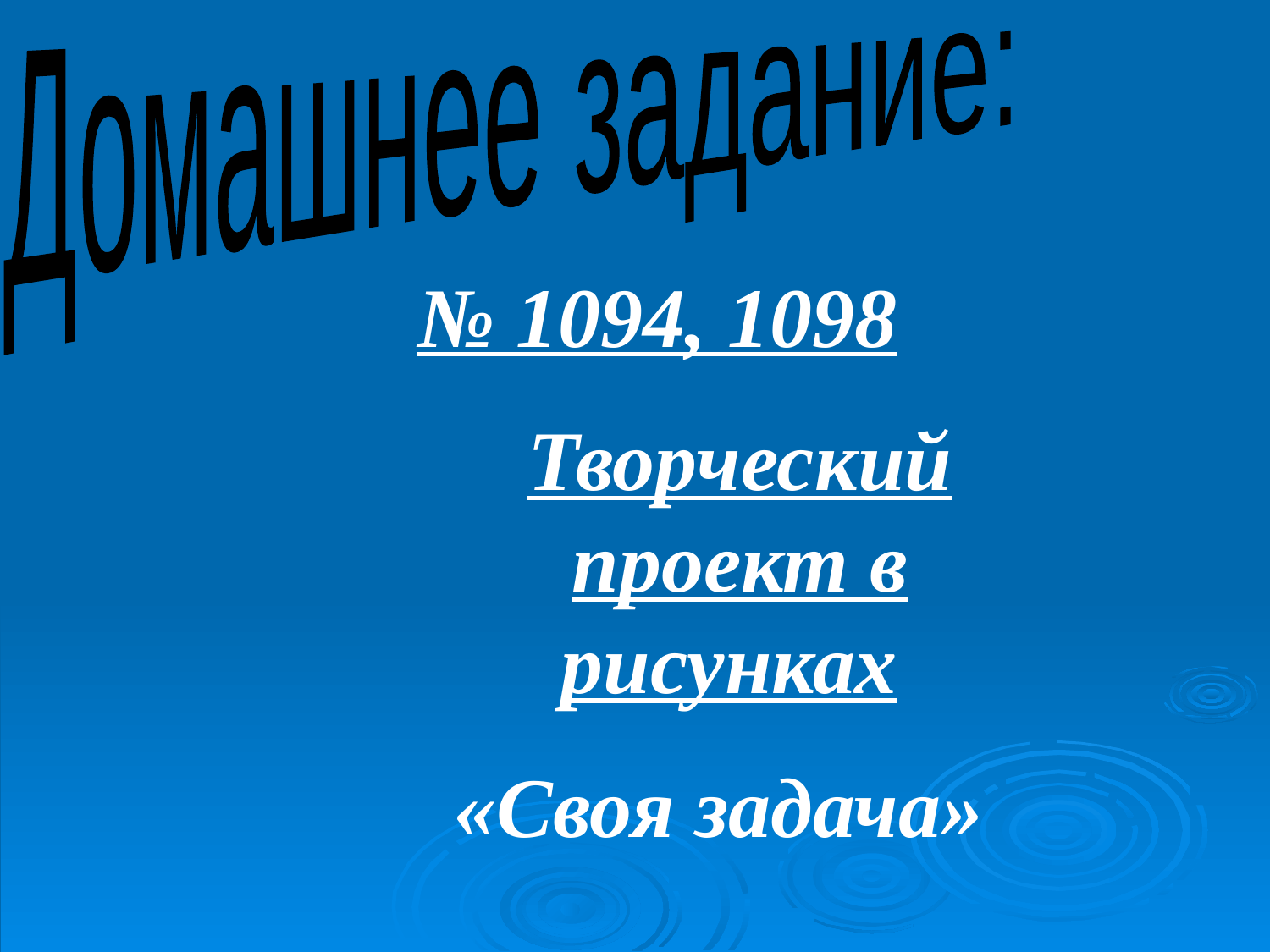

Домашнее задание:
№ 1094, 1098
Творческий проект в рисунках
«Своя задача»